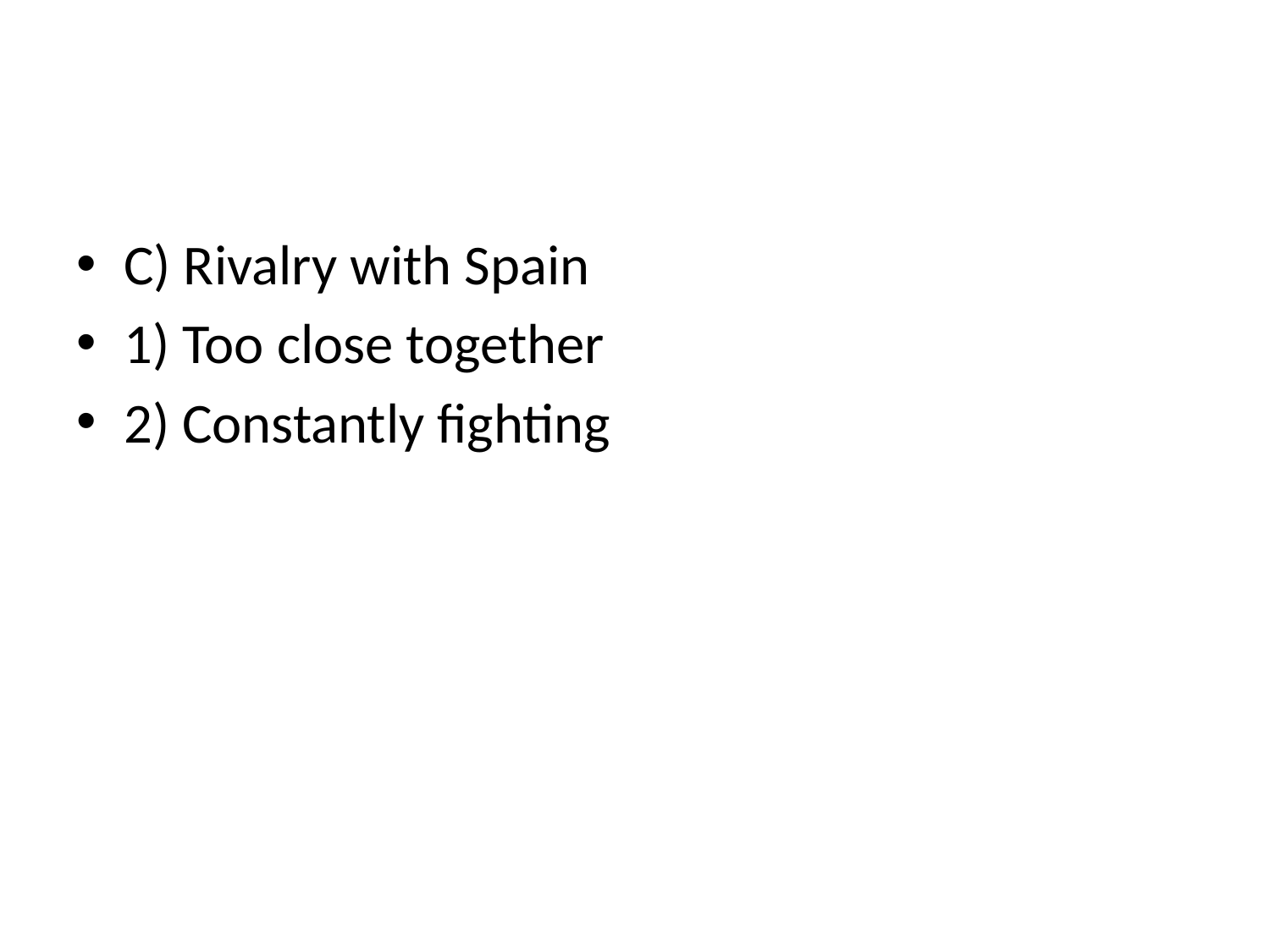

#
C) Rivalry with Spain
1) Too close together
2) Constantly fighting